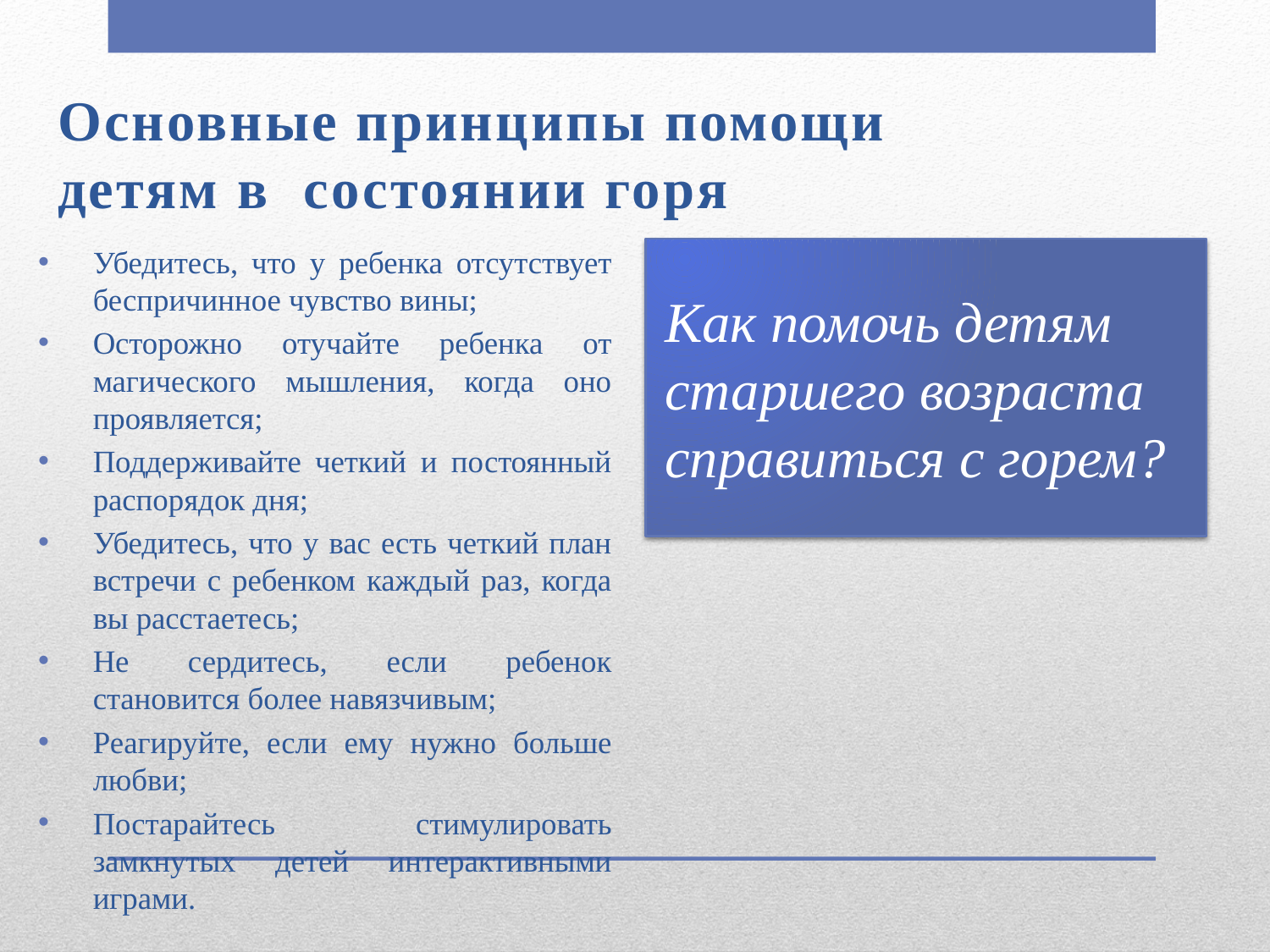

# Основные принципы помощи детям в  состоянии горя
Убедитесь, что у ребенка отсутствует беспричинное чувство вины;
Осторожно отучайте ребенка от магического мышления, когда оно проявляется;
Поддерживайте четкий и постоянный распорядок дня;
Убедитесь, что у вас есть четкий план встречи с ребенком каждый раз, когда вы расстаетесь;
Не сердитесь, если ребенок становится более навязчивым;
Реагируйте, если ему нужно больше любви;
Постарайтесь стимулировать замкнутых детей интерактивными играми.

Как помочь детям старшего возраста справиться с горем?